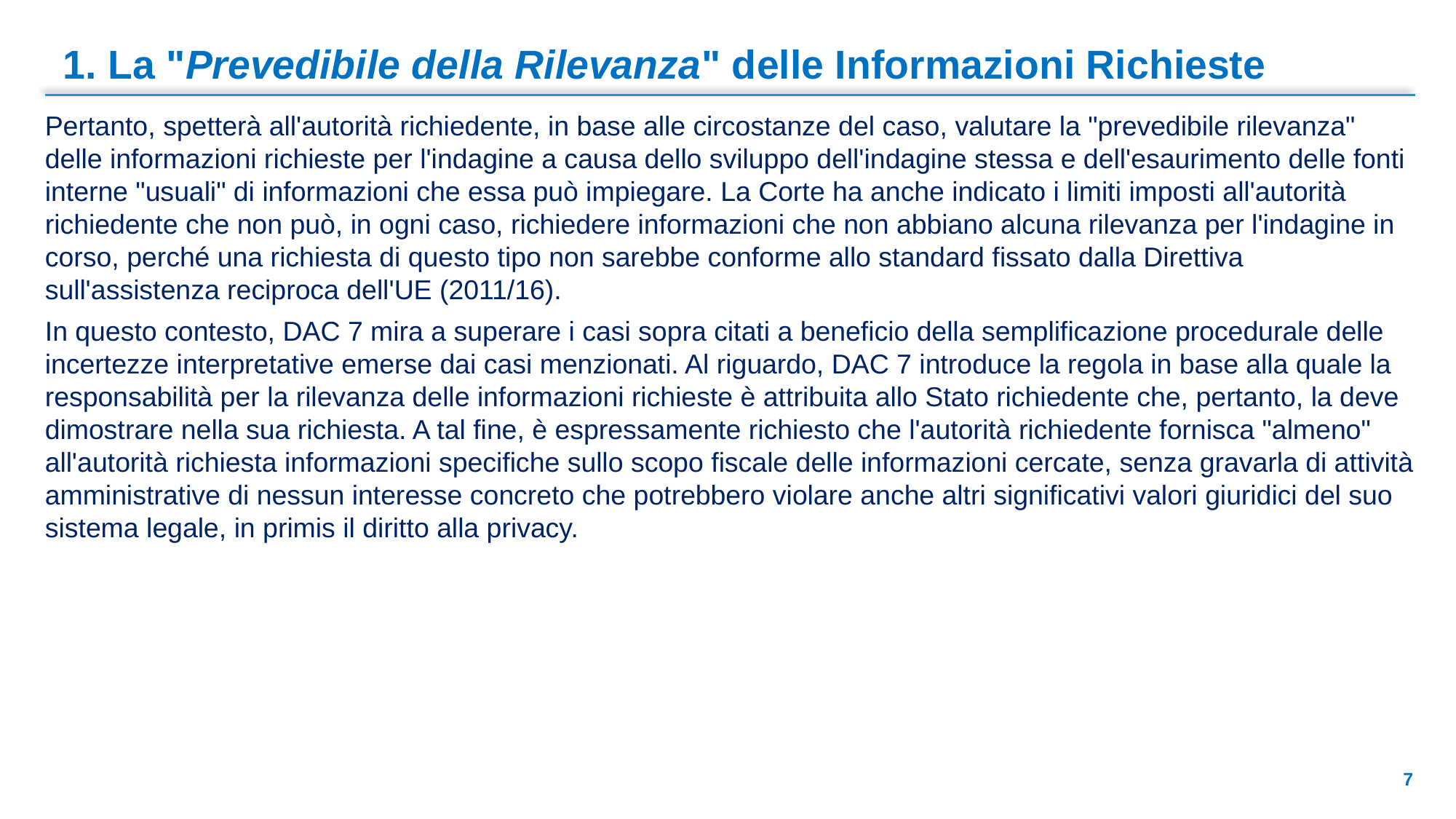

1. La "Prevedibile della Rilevanza" delle Informazioni Richieste
Pertanto, spetterà all'autorità richiedente, in base alle circostanze del caso, valutare la "prevedibile rilevanza" delle informazioni richieste per l'indagine a causa dello sviluppo dell'indagine stessa e dell'esaurimento delle fonti interne "usuali" di informazioni che essa può impiegare. La Corte ha anche indicato i limiti imposti all'autorità richiedente che non può, in ogni caso, richiedere informazioni che non abbiano alcuna rilevanza per l'indagine in corso, perché una richiesta di questo tipo non sarebbe conforme allo standard fissato dalla Direttiva sull'assistenza reciproca dell'UE (2011/16).
In questo contesto, DAC 7 mira a superare i casi sopra citati a beneficio della semplificazione procedurale delle incertezze interpretative emerse dai casi menzionati. Al riguardo, DAC 7 introduce la regola in base alla quale la responsabilità per la rilevanza delle informazioni richieste è attribuita allo Stato richiedente che, pertanto, la deve dimostrare nella sua richiesta. A tal fine, è espressamente richiesto che l'autorità richiedente fornisca "almeno" all'autorità richiesta informazioni specifiche sullo scopo fiscale delle informazioni cercate, senza gravarla di attività amministrative di nessun interesse concreto che potrebbero violare anche altri significativi valori giuridici del suo sistema legale, in primis il diritto alla privacy.
7